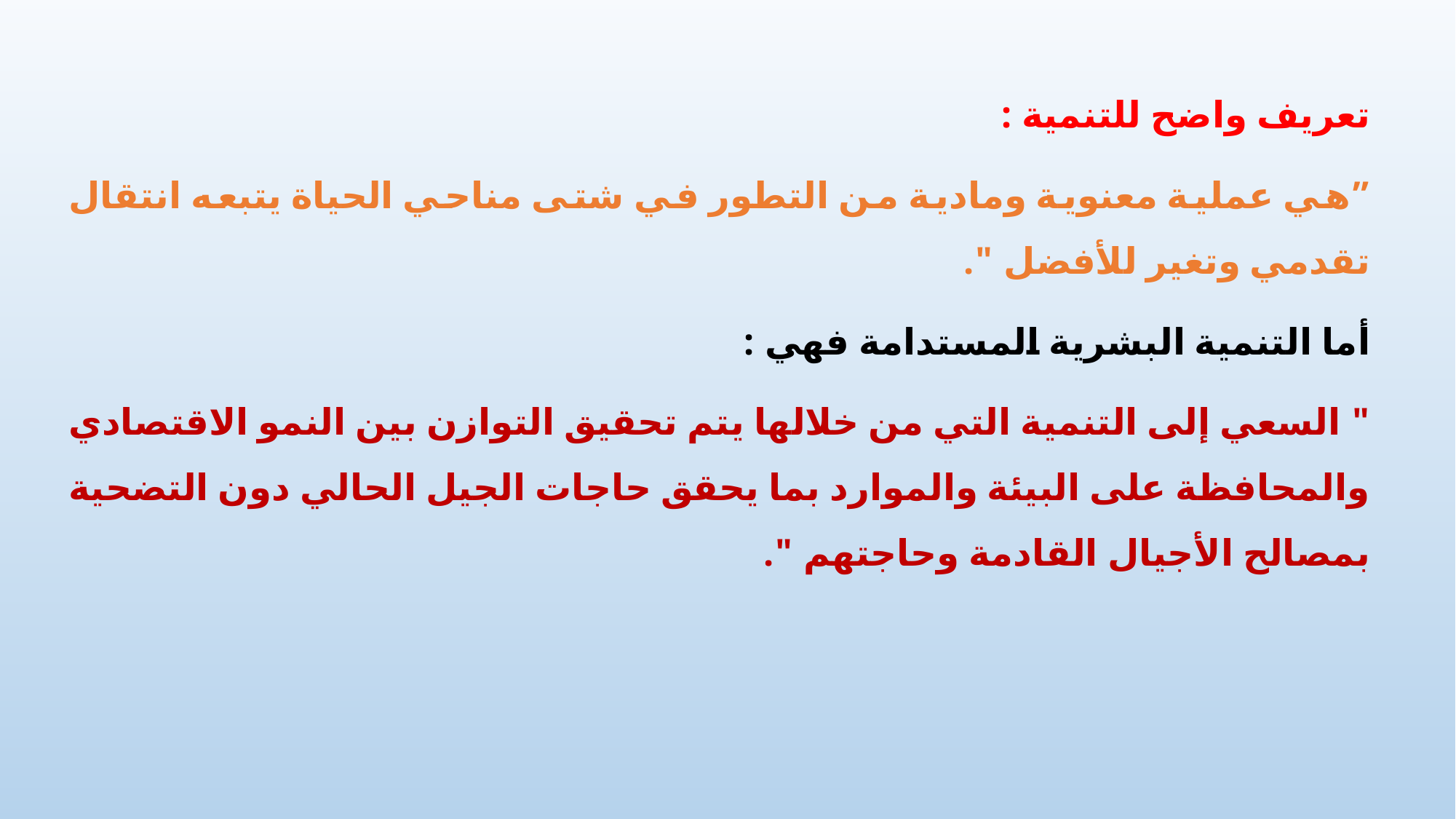

تعريف واضح للتنمية :
”هي عملية معنوية ومادية من التطور في شتى مناحي الحياة يتبعه انتقال تقدمي وتغير للأفضل ".
أما التنمية البشرية المستدامة فهي :
" السعي إلى التنمية التي من خلالها يتم تحقيق التوازن بين النمو الاقتصادي والمحافظة على البيئة والموارد بما يحقق حاجات الجيل الحالي دون التضحية بمصالح الأجيال القادمة وحاجتهم ".